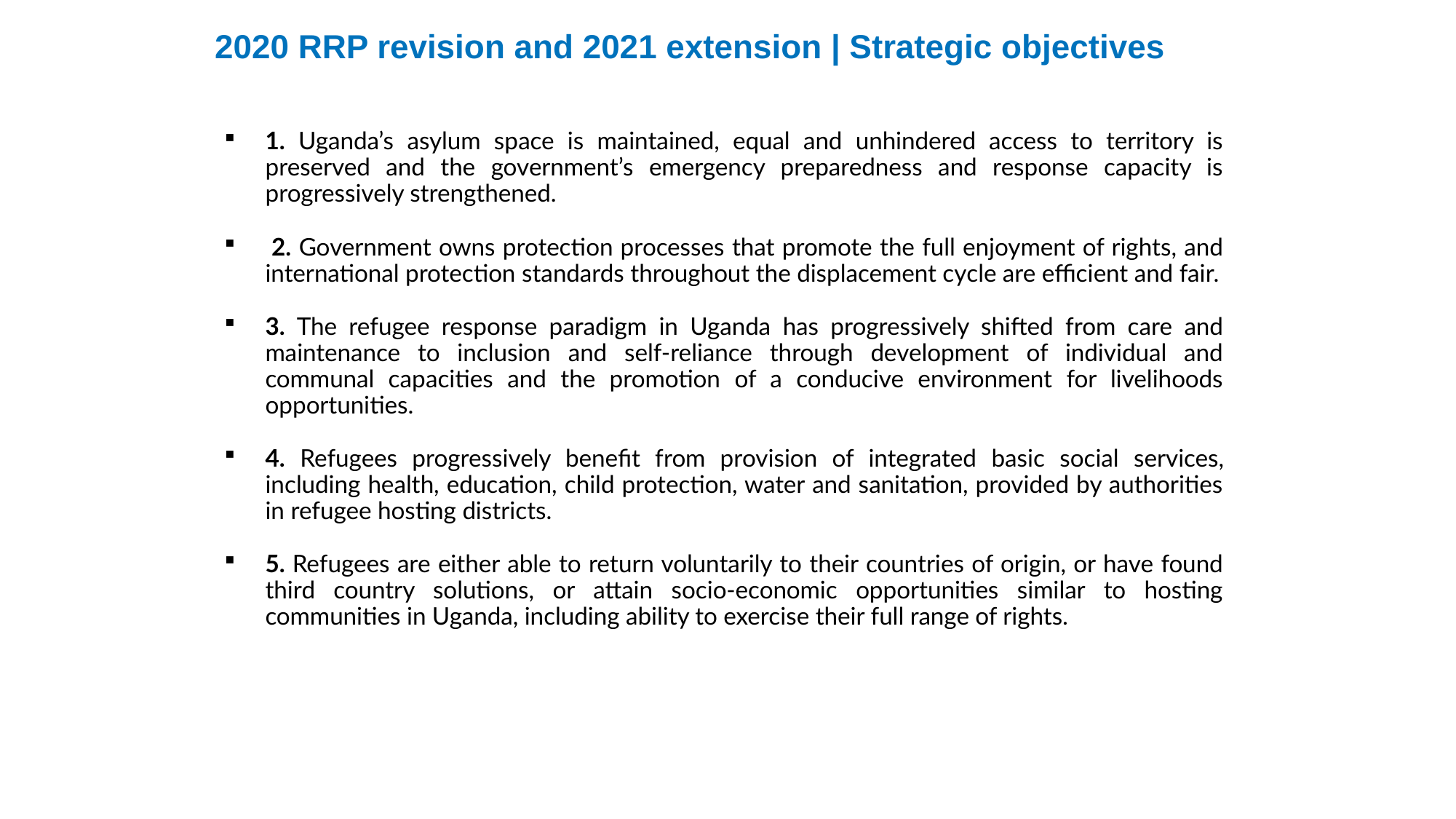

# 2020 RRP revision and 2021 extension | Strategic objectives
1. Uganda’s asylum space is maintained, equal and unhindered access to territory is preserved and the government’s emergency preparedness and response capacity is progressively strengthened.
 2. Government owns protection processes that promote the full enjoyment of rights, and international protection standards throughout the displacement cycle are efficient and fair.
3. The refugee response paradigm in Uganda has progressively shifted from care and maintenance to inclusion and self-reliance through development of individual and communal capacities and the promotion of a conducive environment for livelihoods opportunities.
4. Refugees progressively benefit from provision of integrated basic social services, including health, education, child protection, water and sanitation, provided by authorities in refugee hosting districts.
5. Refugees are either able to return voluntarily to their countries of origin, or have found third country solutions, or attain socio-economic opportunities similar to hosting communities in Uganda, including ability to exercise their full range of rights.